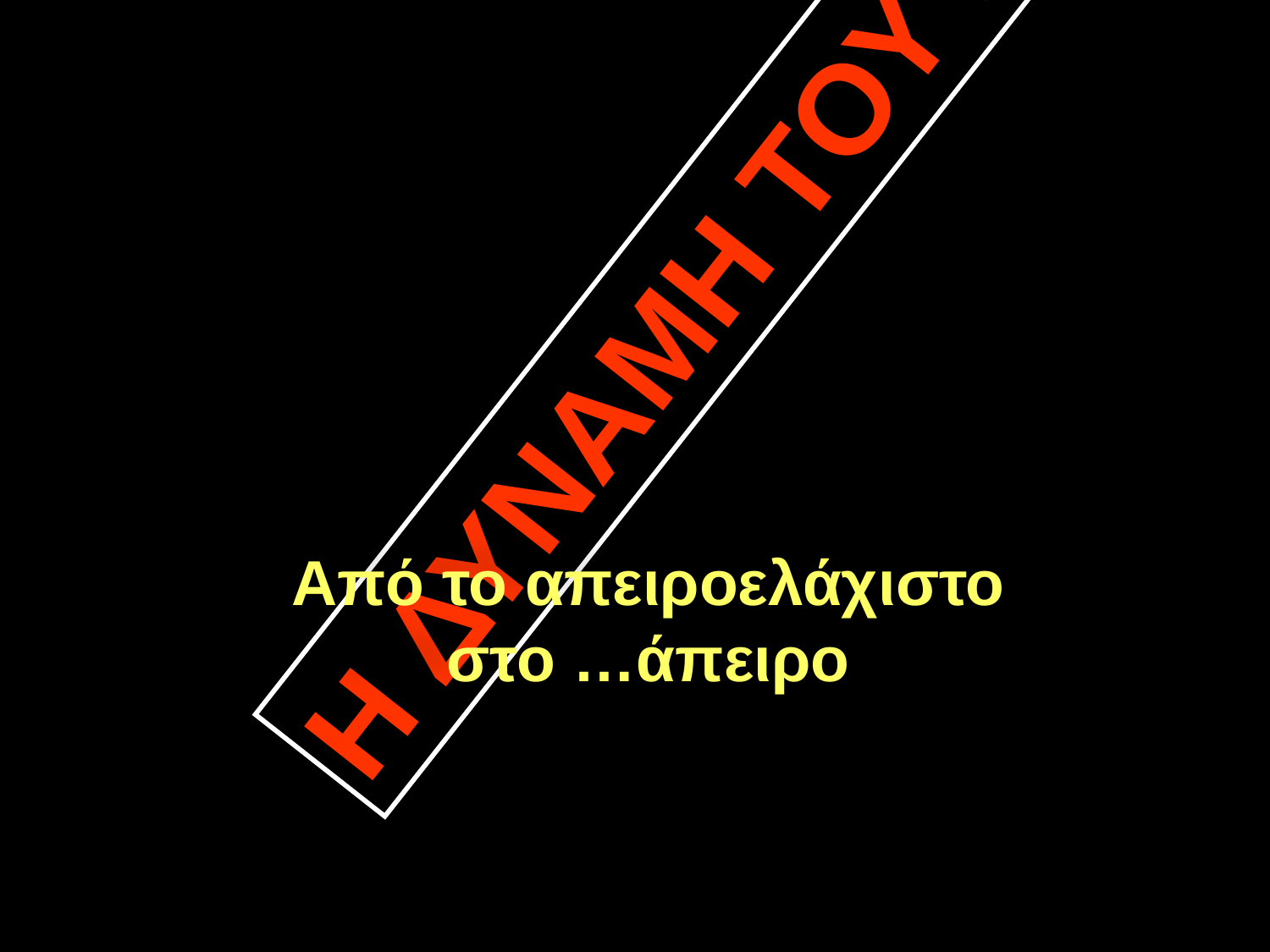

Η ΔΥΝΑΜΗ ΤΟΥ 10
Από το απειροελάχιστο
στο …άπειρο
.